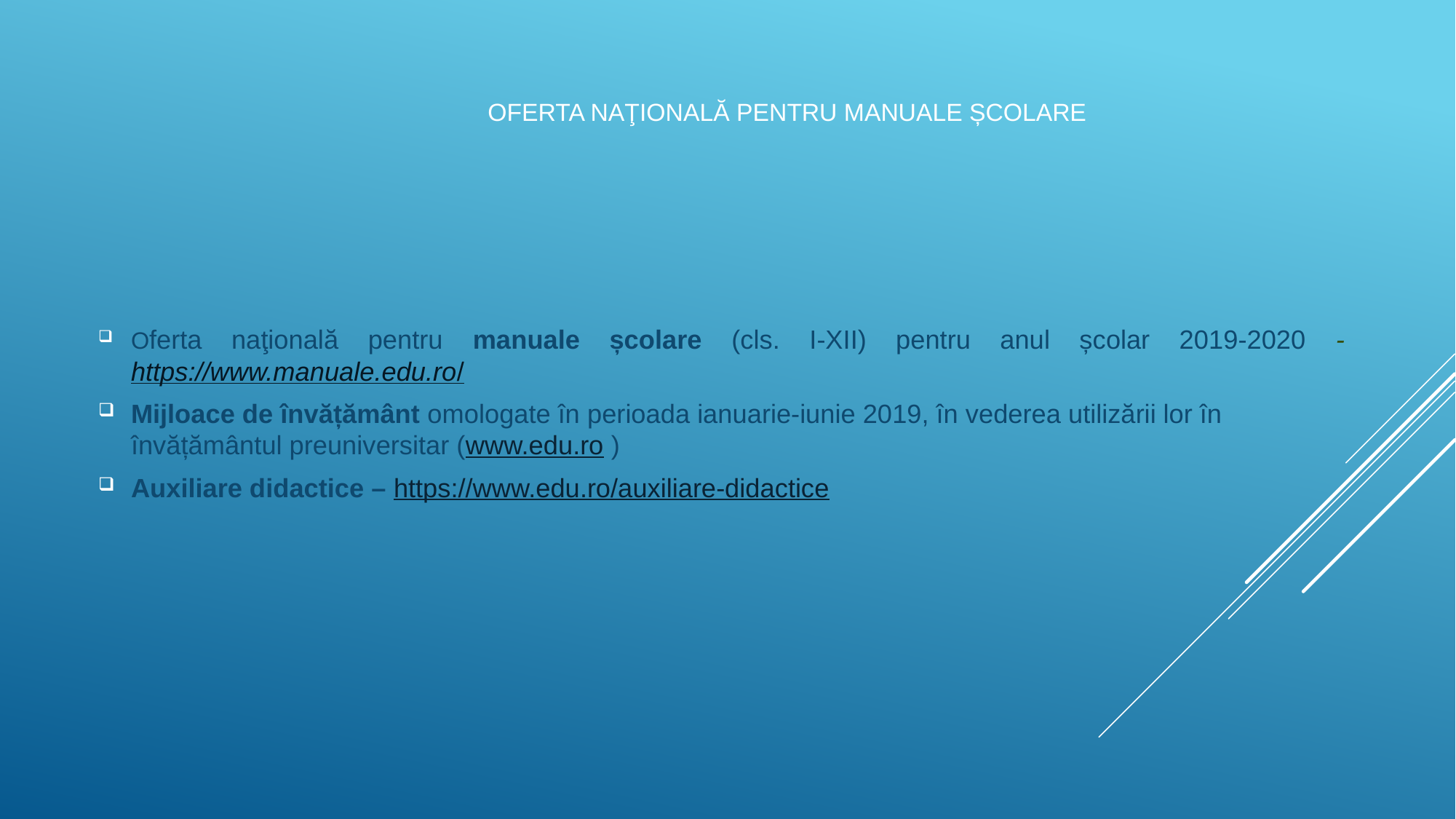

# OFERTA NAŢIONALĂ PENTRU MANUALE ȘCOLARE

Oferta naţională pentru manuale școlare (cls. I-XII) pentru anul școlar 2019-2020 - https://www.manuale.edu.ro/
Mijloace de învățământ omologate în perioada ianuarie-iunie 2019, în vederea utilizării lor în învățământul preuniversitar (www.edu.ro )
Auxiliare didactice – https://www.edu.ro/auxiliare-didactice